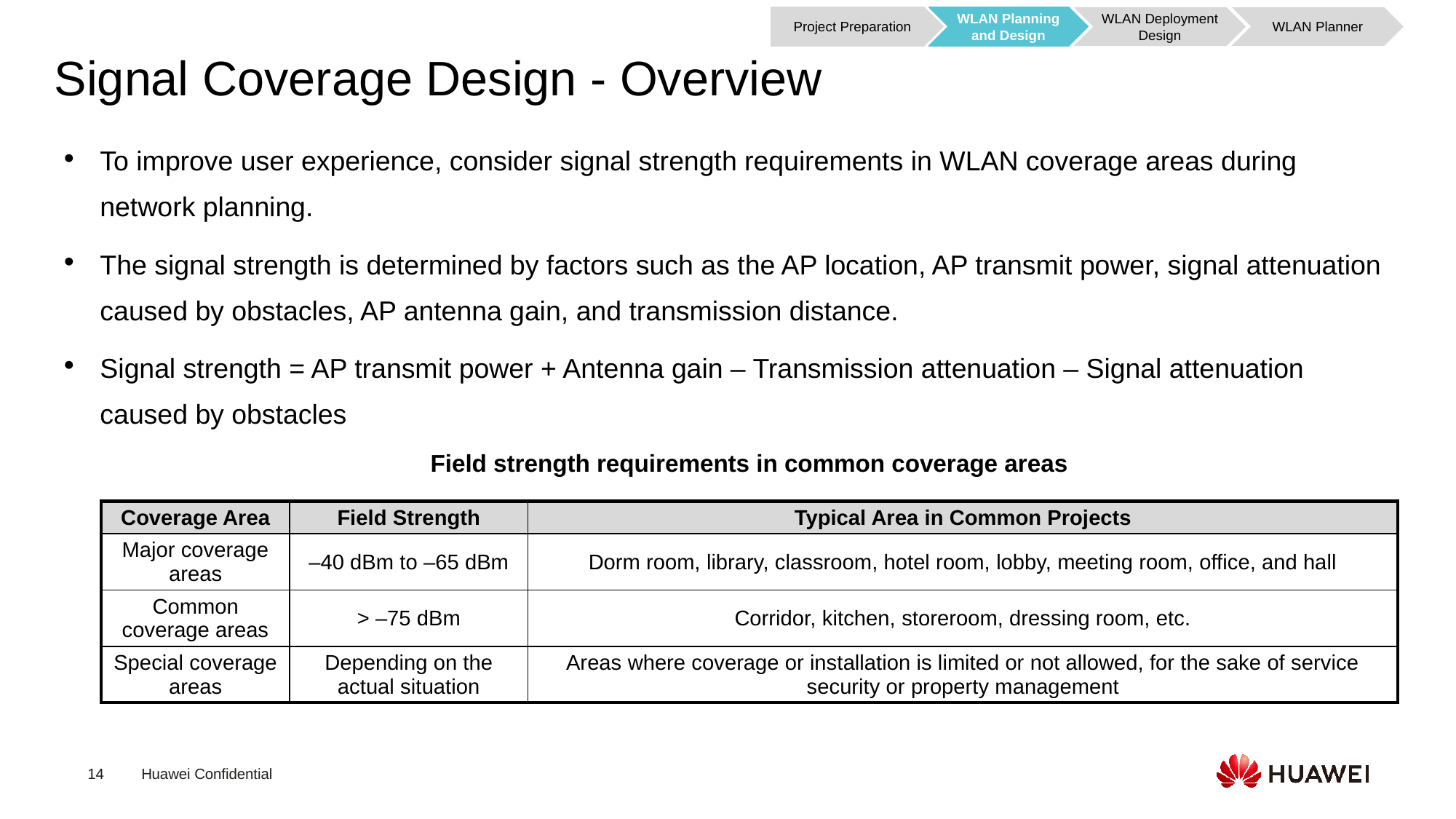

Project Preparation
WLAN Planning and Design
WLAN Deployment Design
WLAN Planner
# Signal Coverage Design - Overview
To improve user experience, consider signal strength requirements in WLAN coverage areas during network planning.
The signal strength is determined by factors such as the AP location, AP transmit power, signal attenuation caused by obstacles, AP antenna gain, and transmission distance.
Signal strength = AP transmit power + Antenna gain – Transmission attenuation – Signal attenuation caused by obstacles

Field strength requirements in common coverage areas
| Coverage Area | Field Strength | Typical Area in Common Projects |
| --- | --- | --- |
| Major coverage areas | –40 dBm to –65 dBm | Dorm room, library, classroom, hotel room, lobby, meeting room, office, and hall |
| Common coverage areas | > –75 dBm | Corridor, kitchen, storeroom, dressing room, etc. |
| Special coverage areas | Depending on the actual situation | Areas where coverage or installation is limited or not allowed, for the sake of service security or property management |